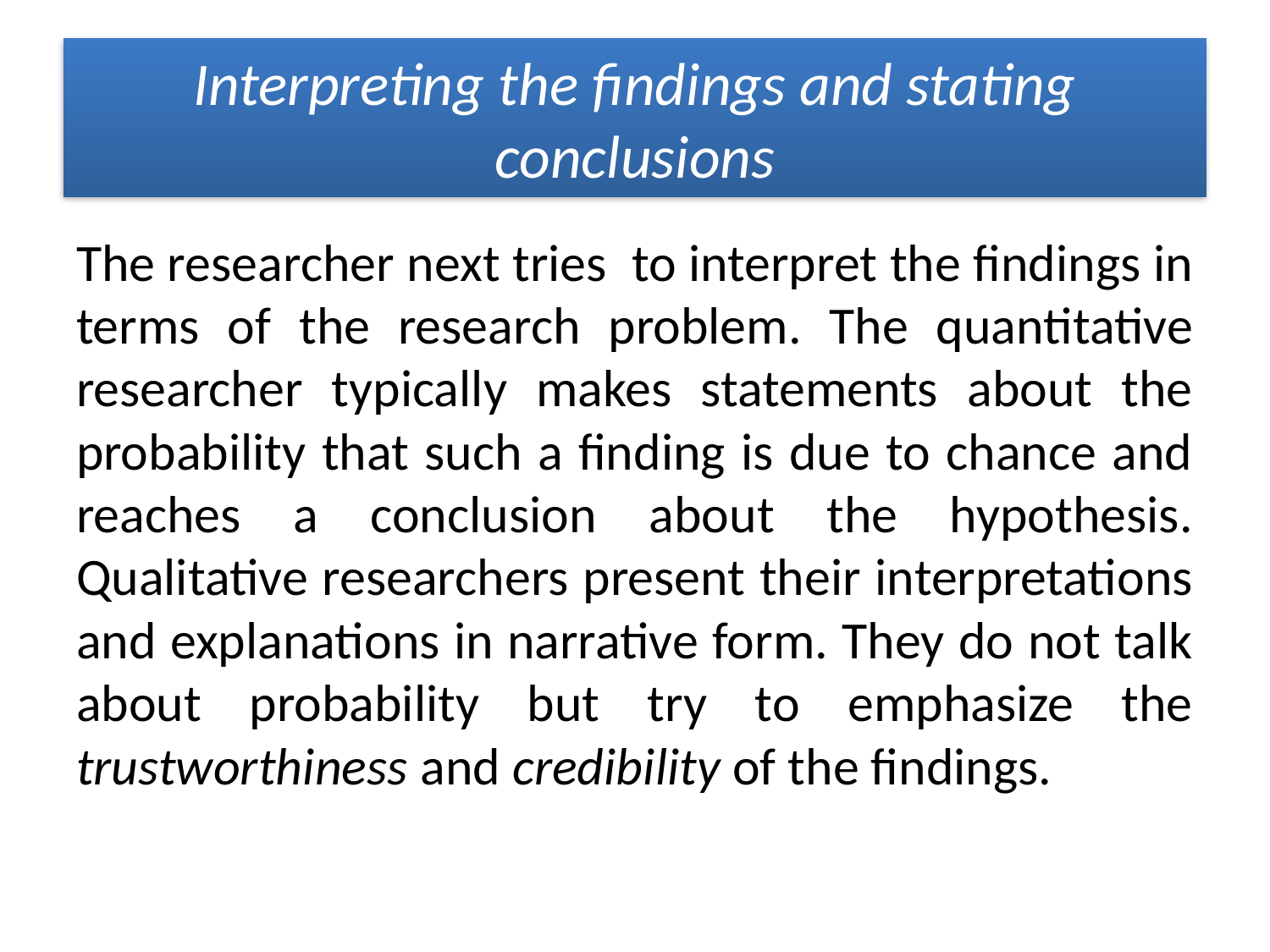

# Interpreting the findings and stating conclusions
The researcher next tries  to interpret the findings in terms of the research problem. The quantitative researcher typically makes statements about the probability that such a finding is due to chance and reaches a conclusion about the hypothesis. Qualitative researchers present their interpretations and explanations in narrative form. They do not talk about probability but try to emphasize the trustworthiness and credibility of the findings.